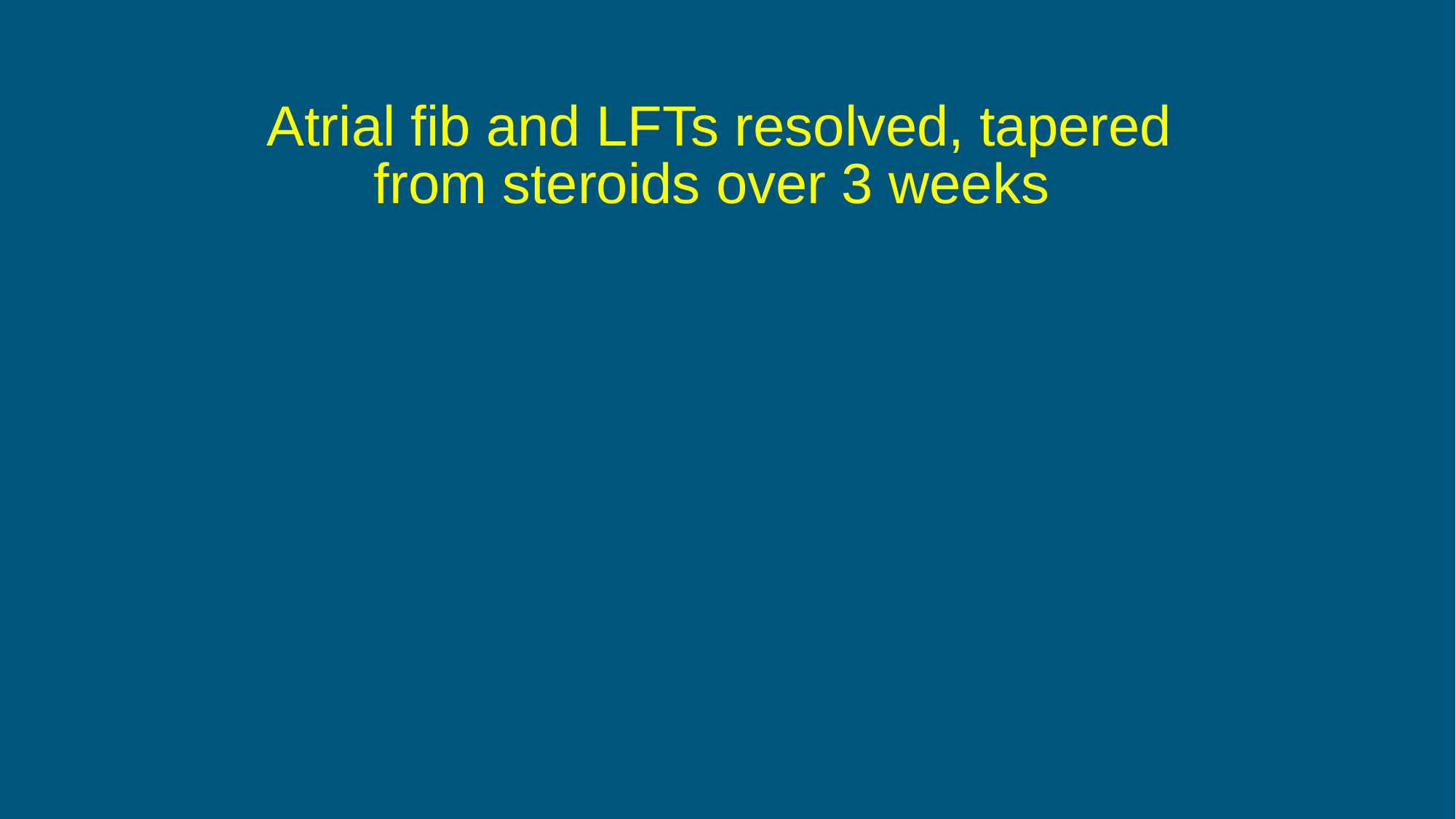

# Atrial fib and LFTs resolved, tapered from steroids over 3 weeks